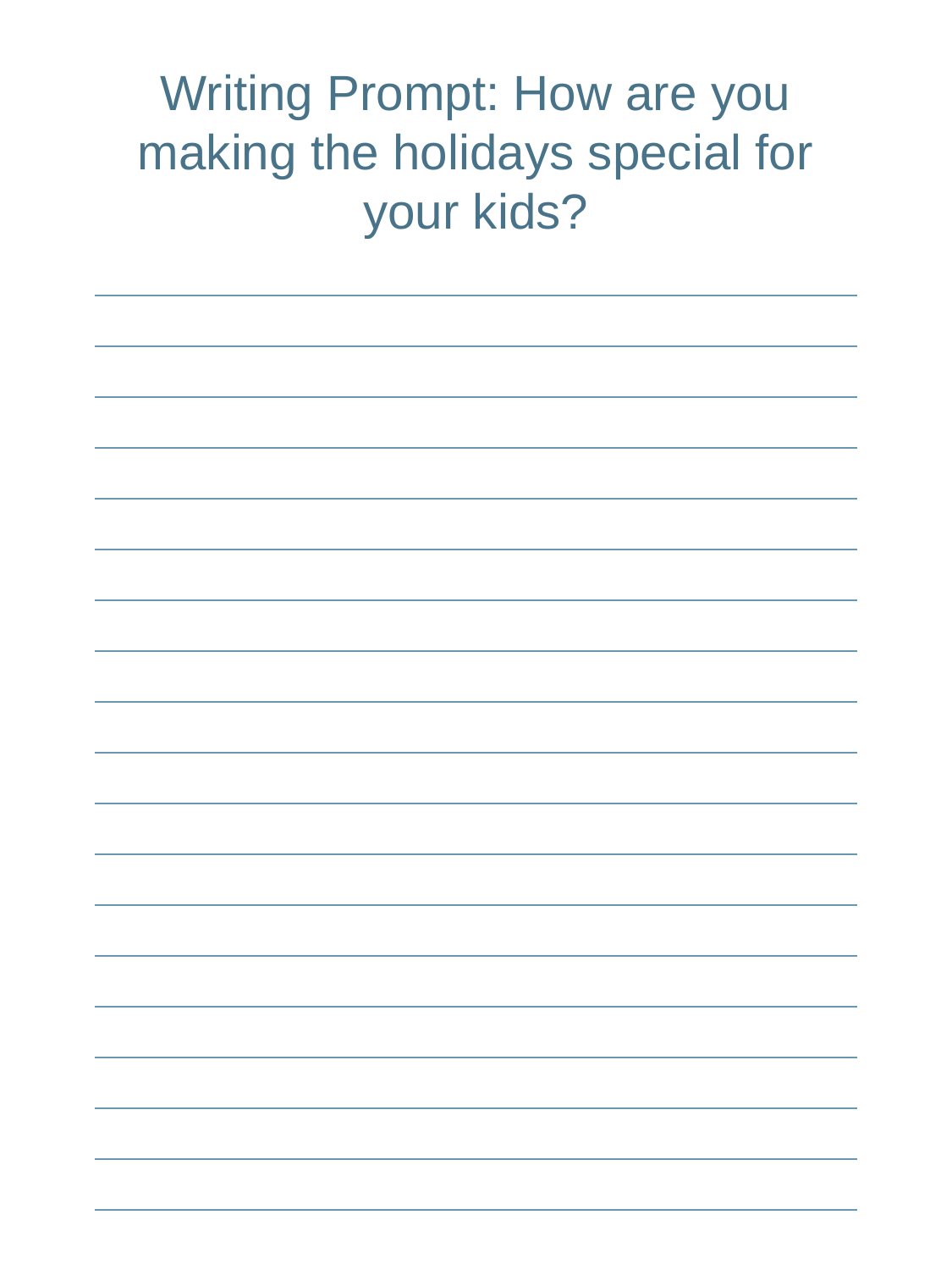

Writing Prompt: How are you making the holidays special for your kids?
|  |
| --- |
|  |
|  |
|  |
|  |
|  |
|  |
|  |
|  |
|  |
|  |
|  |
|  |
|  |
|  |
|  |
|  |
|  |